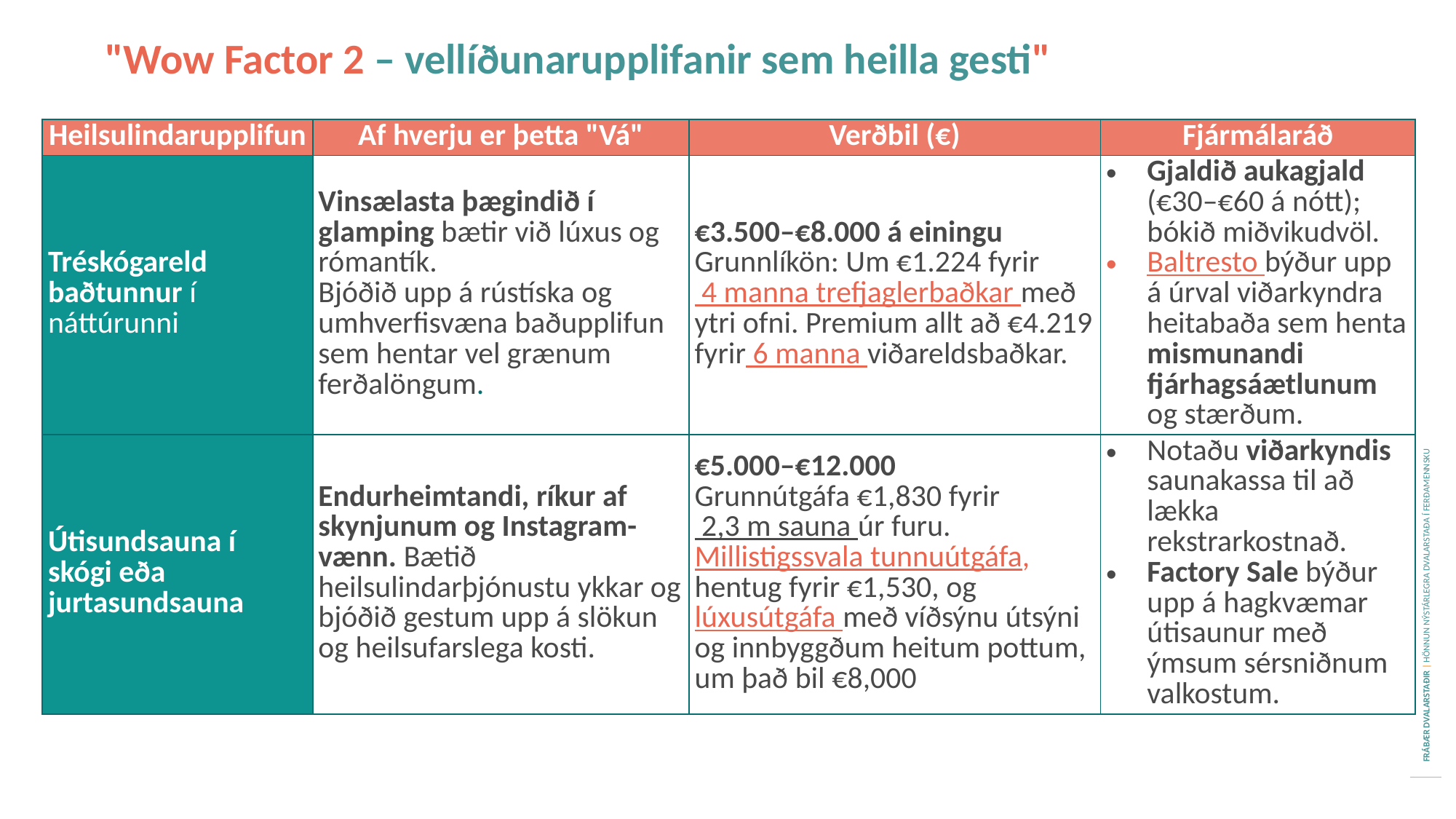

"Wow Factor 2 – vellíðunarupplifanir sem heilla gesti"
| Heilsulindarupplifun | Af hverju er þetta "Vá" | Verðbil (€) | Fjármálaráð |
| --- | --- | --- | --- |
| Tréskógareld baðtunnur í náttúrunni | Vinsælasta þægindið í glamping bætir við lúxus og rómantík. Bjóðið upp á rústíska og umhverfisvæna baðupplifun sem hentar vel grænum ferðalöngum. | €3.500–€8.000 á einingu Grunnlíkön: Um €1.224 fyrir 4 manna trefjaglerbaðkar með ytri ofni. Premium allt að €4.219 fyrir 6 manna viðareldsbaðkar. | Gjaldið aukagjald (€30–€60 á nótt); bókið miðvikudvöl. Baltresto býður upp á úrval viðarkyndra heitabaða sem henta mismunandi fjárhagsáætlunum og stærðum. |
| Útisundsauna í skógi eða jurtasundsauna | Endurheimtandi, ríkur af skynjunum og Instagram-vænn. Bætið heilsulindarþjónustu ykkar og bjóðið gestum upp á slökun og heilsufarslega kosti. | €5.000–€12.000 Grunnútgáfa €1,830 fyrir 2,3 m sauna úr furu. Millistigssvala tunnuútgáfa, hentug fyrir €1,530, og lúxusútgáfa með víðsýnu útsýni og innbyggðum heitum pottum, um það bil €8,000 | Notaðu viðarkyndis saunakassa til að lækka rekstrarkostnað. Factory Sale býður upp á hagkvæmar útisaunur með ýmsum sérsniðnum valkostum. |